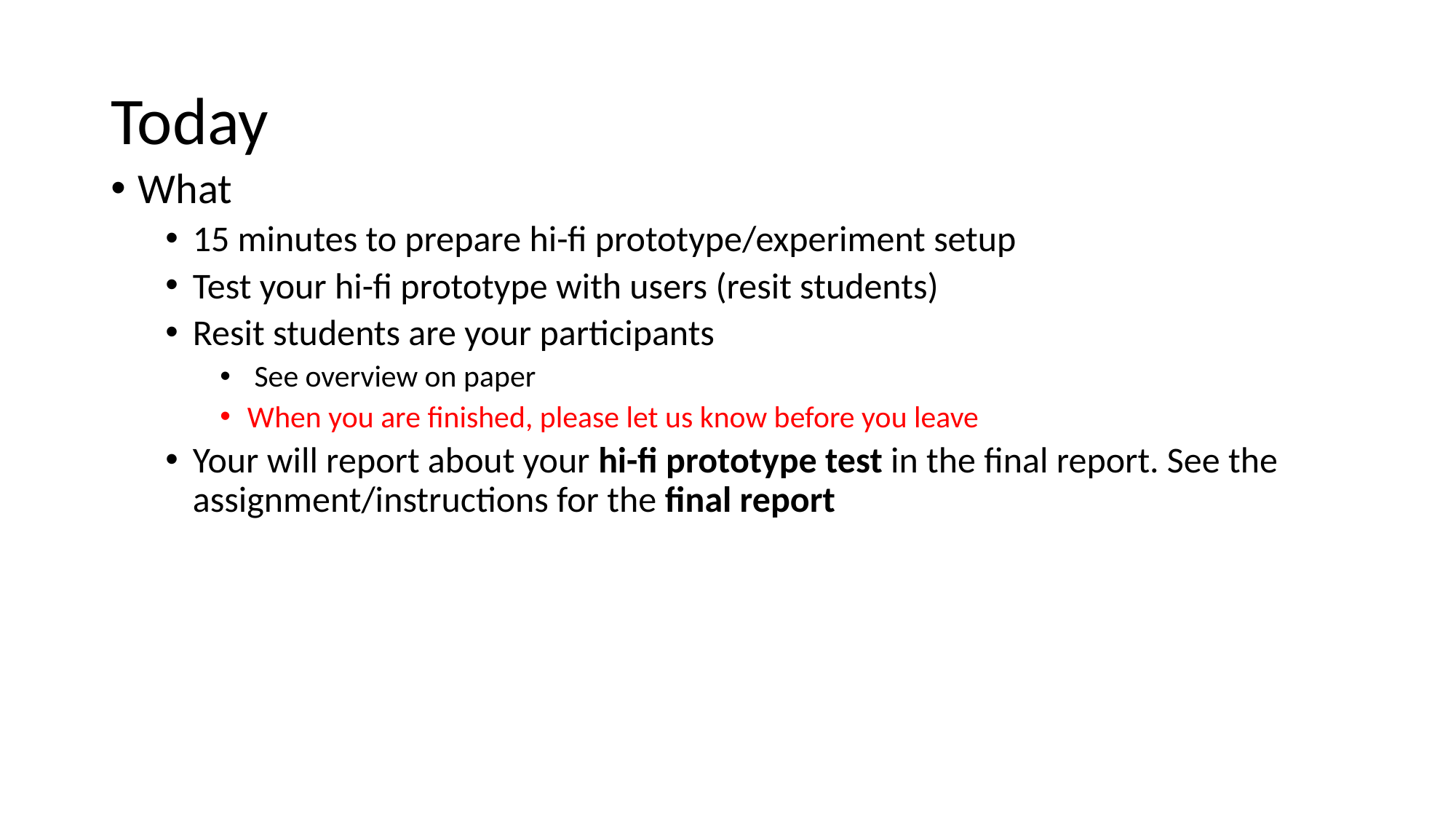

# Today
What
15 minutes to prepare hi-fi prototype/experiment setup
Test your hi-fi prototype with users (resit students)
Resit students are your participants
 See overview on paper
When you are finished, please let us know before you leave
Your will report about your hi-fi prototype test in the final report. See the assignment/instructions for the final report